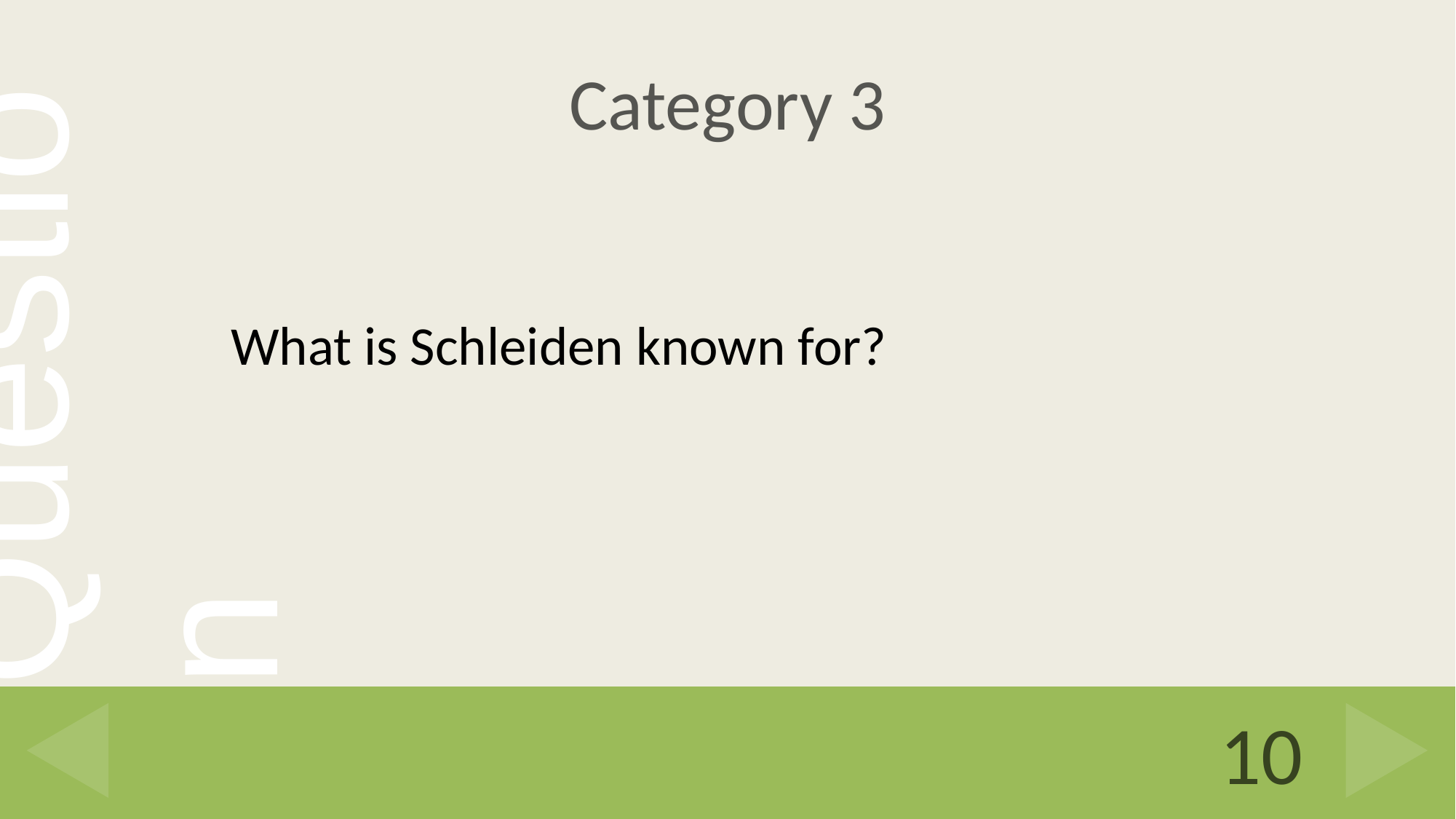

# Category 3
What is Schleiden known for?
10